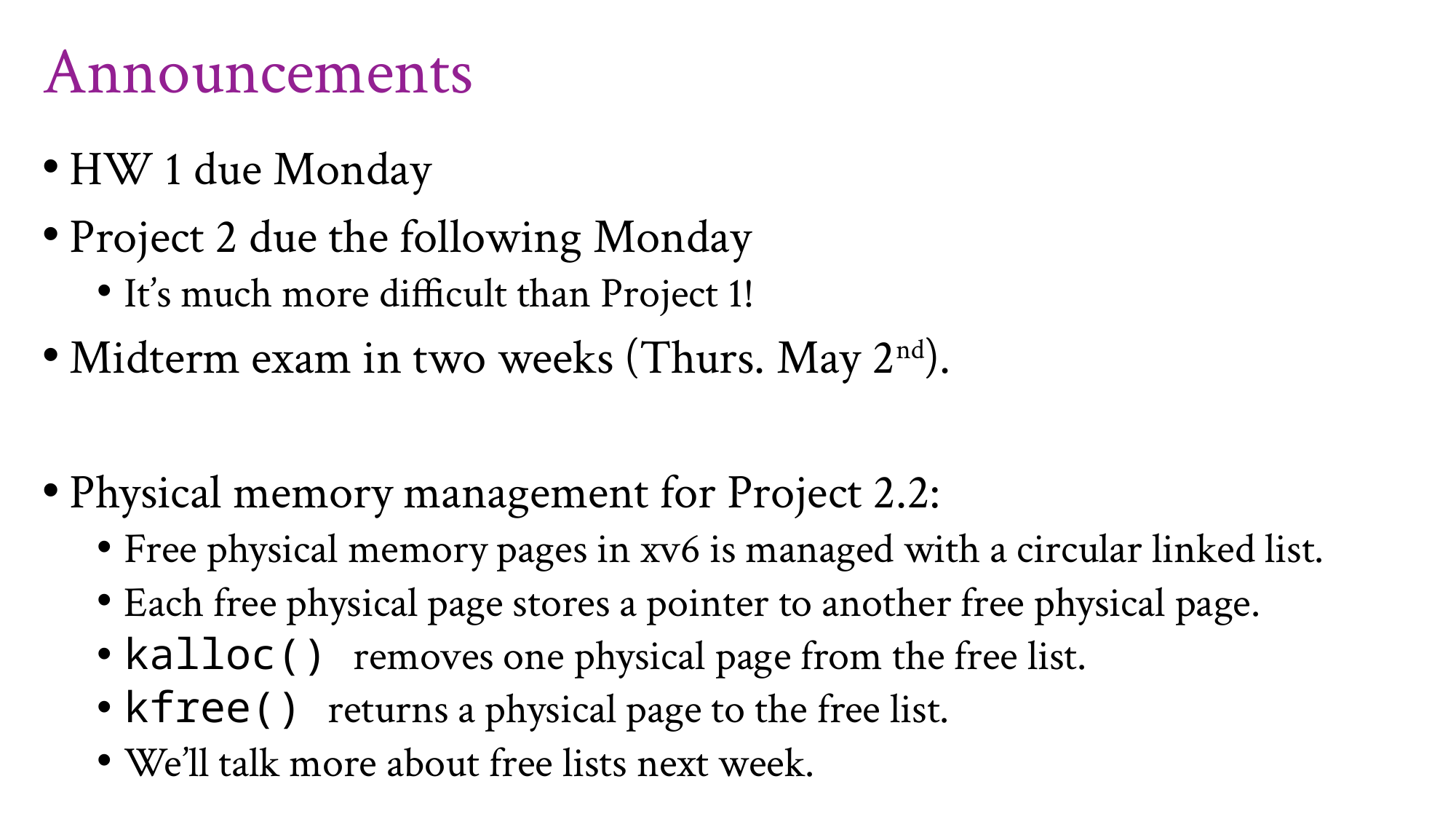

# Announcements
HW 1 due Monday
Project 2 due the following Monday
It’s much more difficult than Project 1!
Midterm exam in two weeks (Thurs. May 2nd).

Physical memory management for Project 2.2:
Free physical memory pages in xv6 is managed with a circular linked list.
Each free physical page stores a pointer to another free physical page.
kalloc() removes one physical page from the free list.
kfree() returns a physical page to the free list.
We’ll talk more about free lists next week.